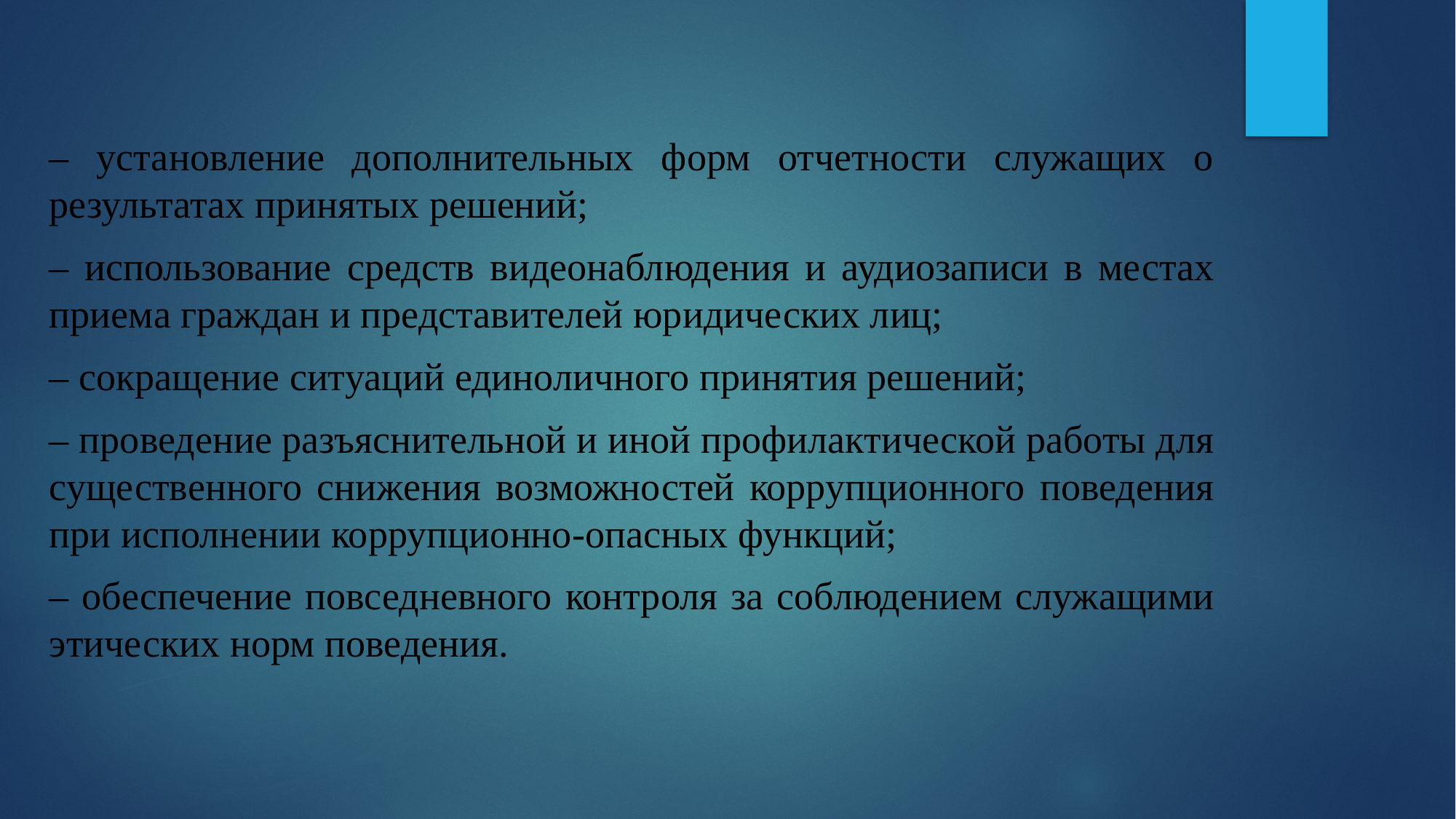

– установление дополнительных форм отчетности служащих о результатах принятых решений;
– использование средств видеонаблюдения и аудиозаписи в местах приема граждан и представителей юридических лиц;
– сокращение ситуаций единоличного принятия решений;
– проведение разъяснительной и иной профилактической работы для существенного снижения возможностей коррупционного поведения при исполнении коррупционно-опасных функций;
– обеспечение повседневного контроля за соблюдением служащими этических норм поведения.